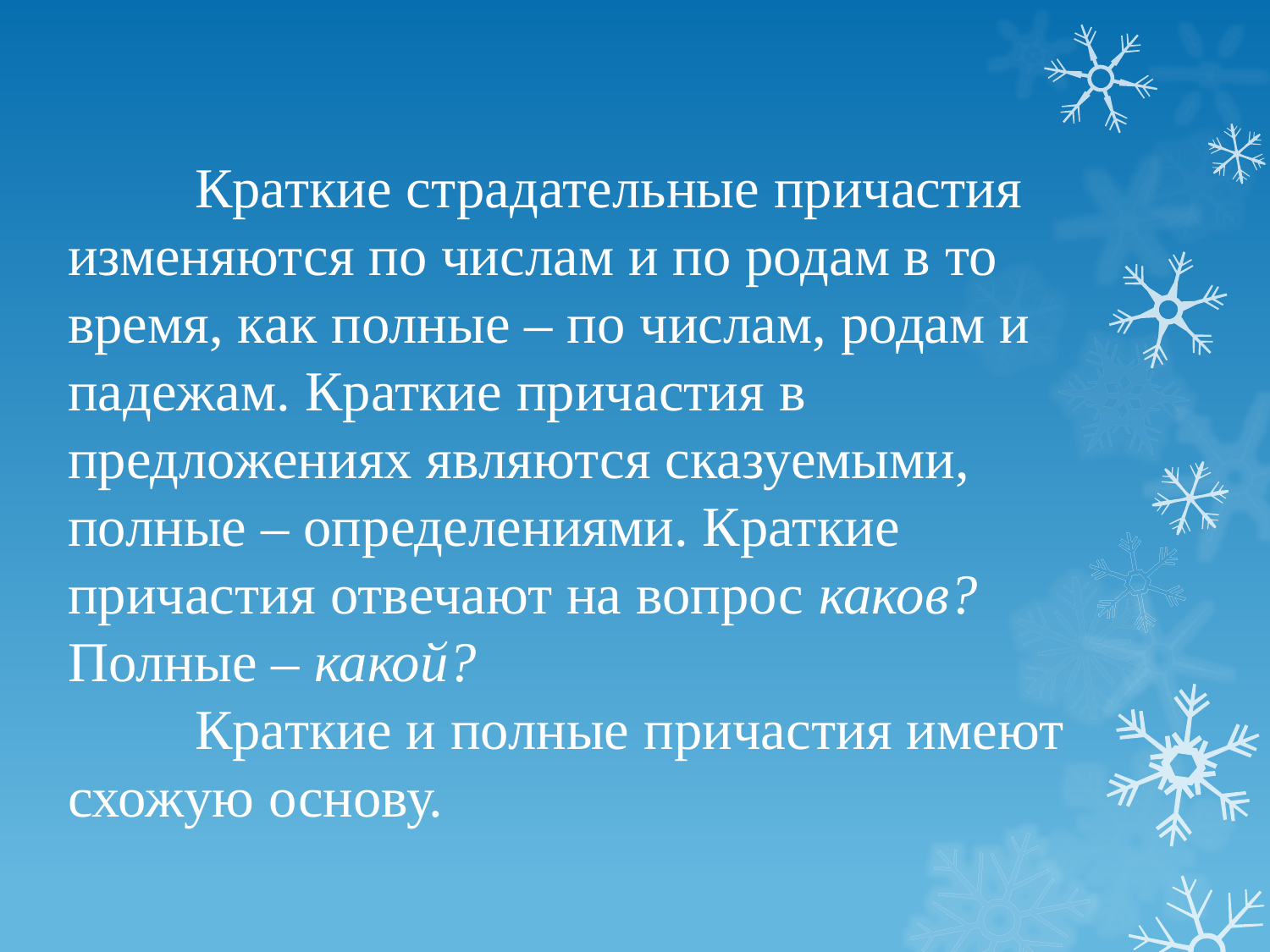

# Краткие страдательные причастия изменяются по числам и по родам в то время, как полные – по числам, родам и падежам. Краткие причастия в предложениях являются сказуемыми, полные – определениями. Краткие причастия отвечают на вопрос каков? Полные – какой? Краткие и полные причастия имеют схожую основу.